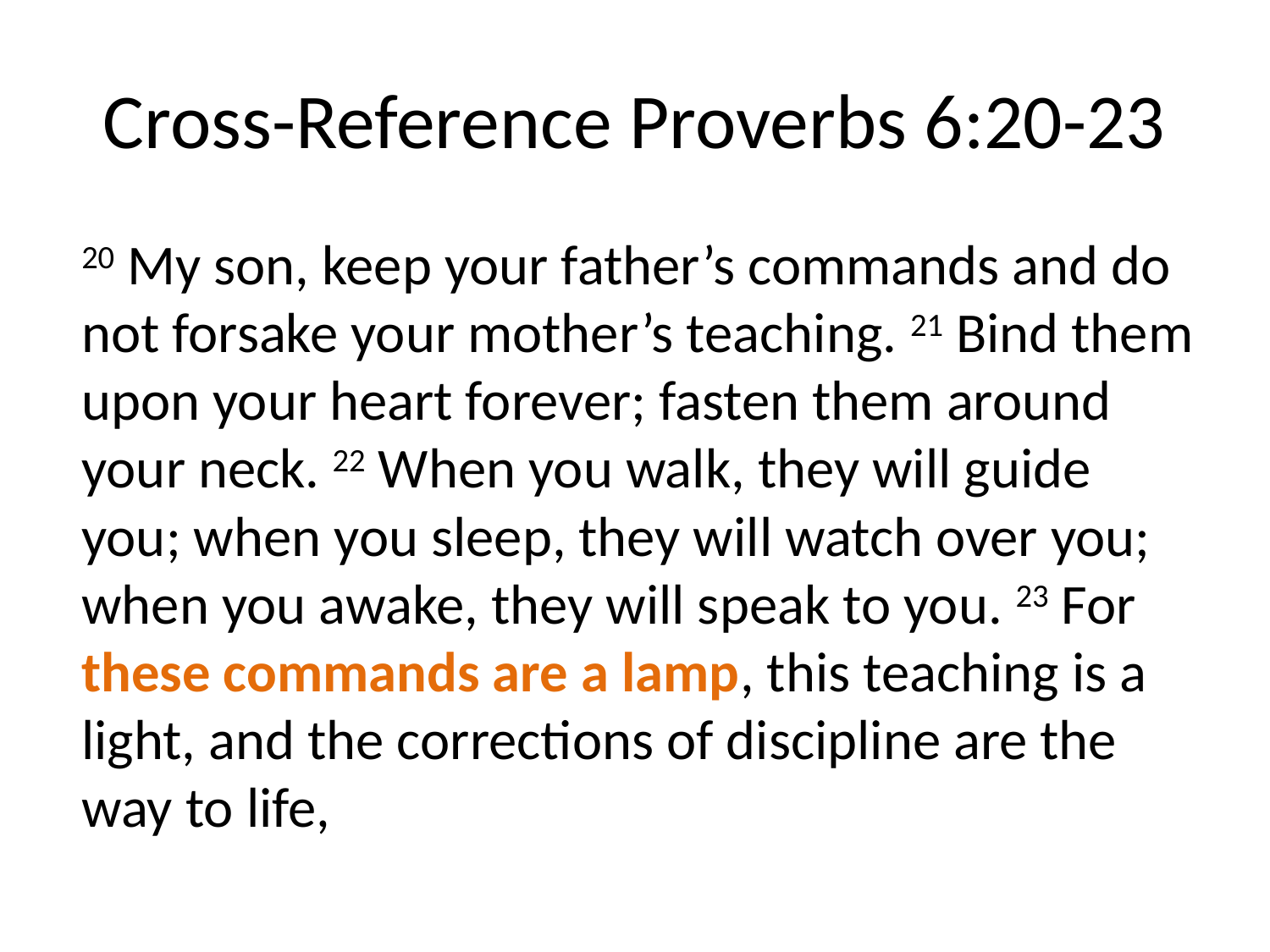

# Cross-Reference Proverbs 6:20-23
20 My son, keep your father’s commands and do not forsake your mother’s teaching. 21 Bind them upon your heart forever; fasten them around your neck. 22 When you walk, they will guide you; when you sleep, they will watch over you; when you awake, they will speak to you. 23 For these commands are a lamp, this teaching is a light, and the corrections of discipline are the way to life,